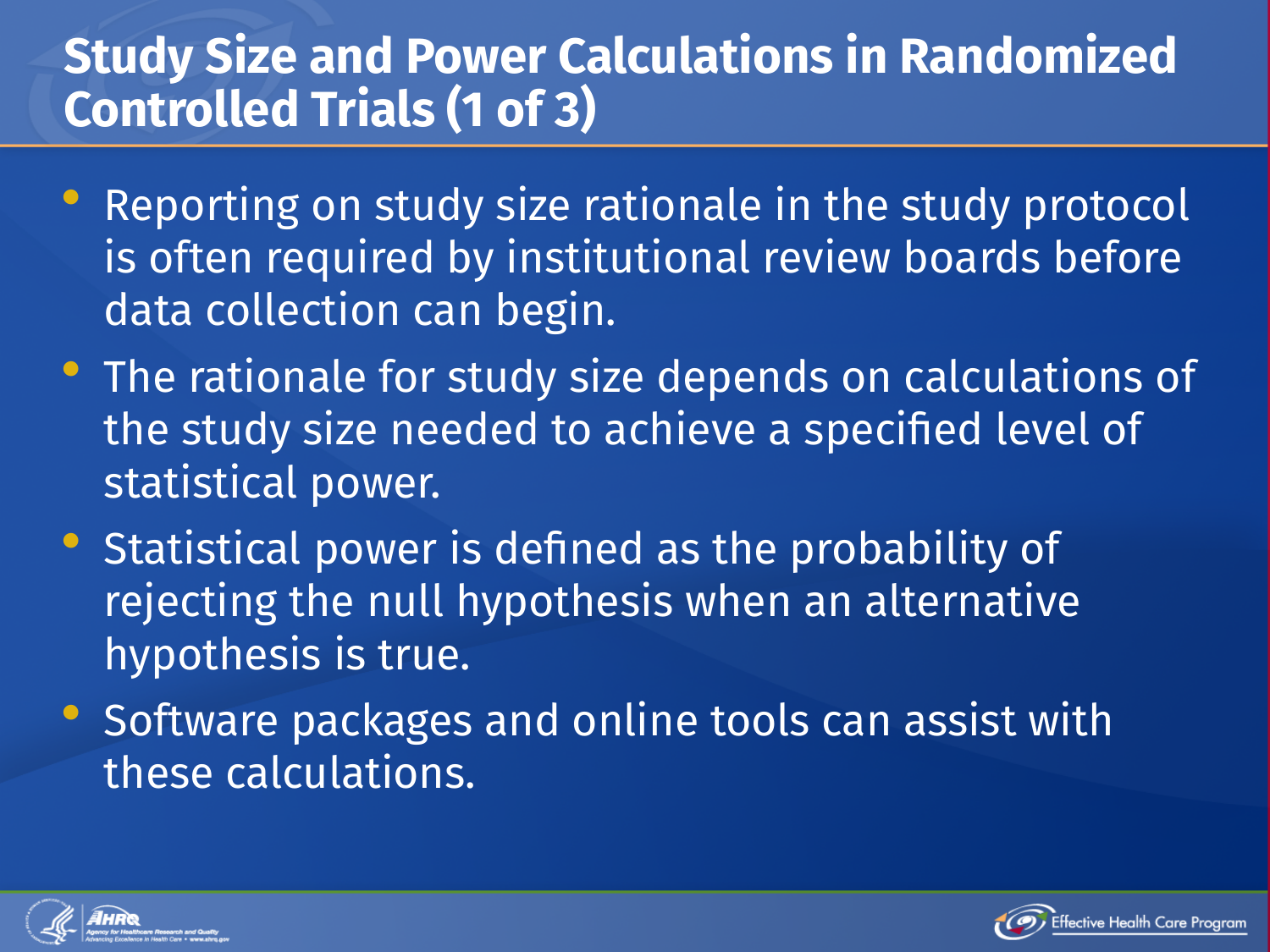

# Study Size and Power Calculations in Randomized Controlled Trials (1 of 3)
Reporting on study size rationale in the study protocol is often required by institutional review boards before data collection can begin.
The rationale for study size depends on calculations of the study size needed to achieve a specified level of statistical power.
Statistical power is defined as the probability of rejecting the null hypothesis when an alternative hypothesis is true.
Software packages and online tools can assist with these calculations.